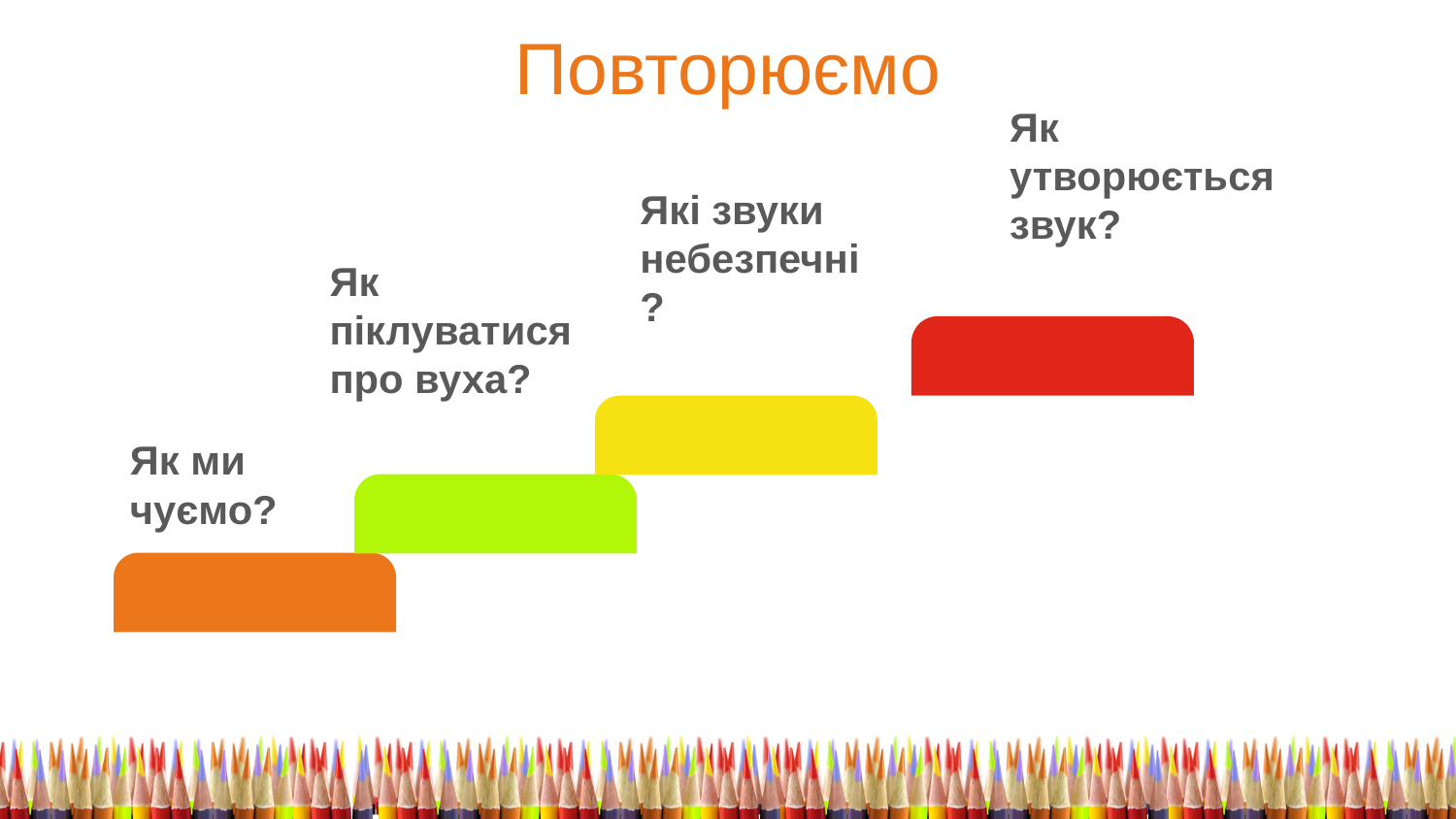

Повторюємо
Як утворюється звук?
Які звуки небезпечні?
Як піклуватися про вуха?

Як ми чуємо?